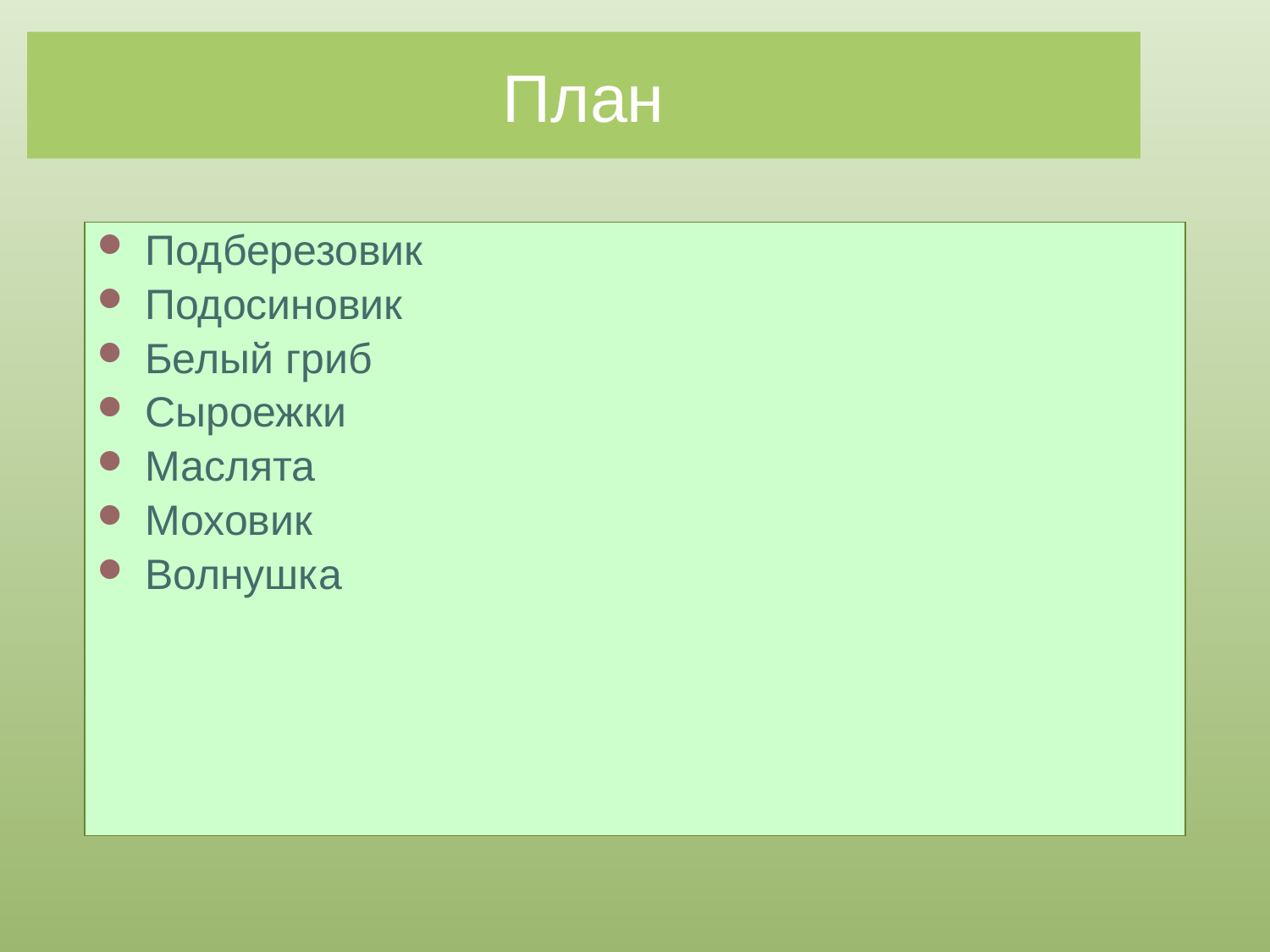

# План
Подберезовик
Подосиновик
Белый гриб
Сыроежки
Маслята
Моховик
Волнушка